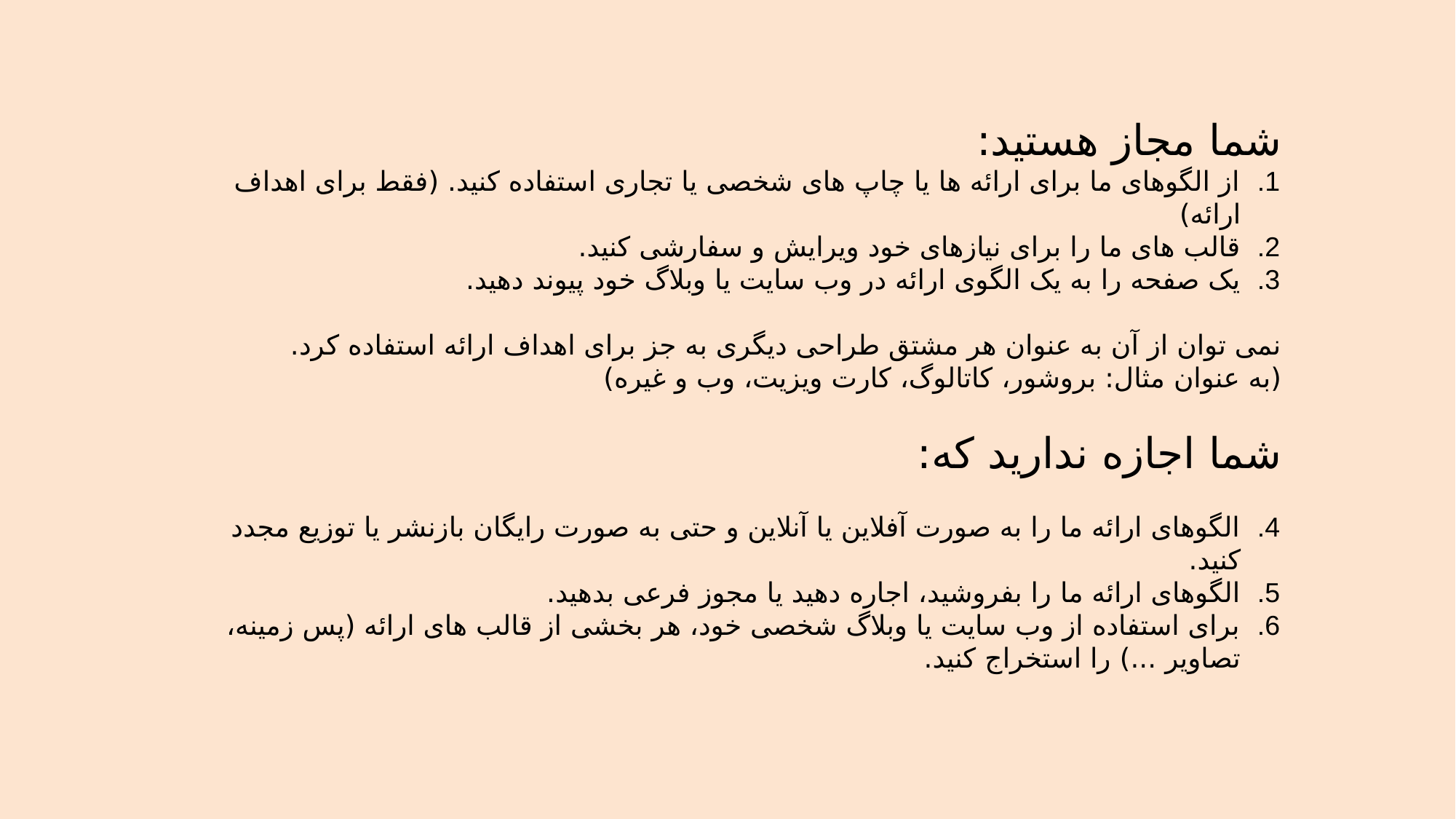

شما مجاز هستید:
از الگوهای ما برای ارائه ها یا چاپ های شخصی یا تجاری استفاده کنید. (فقط برای اهداف ارائه)
قالب های ما را برای نیازهای خود ویرایش و سفارشی کنید.
یک صفحه را به یک الگوی ارائه در وب سایت یا وبلاگ خود پیوند دهید.

نمی توان از آن به عنوان هر مشتق طراحی دیگری به جز برای اهداف ارائه استفاده کرد.
(به عنوان مثال: بروشور، کاتالوگ، کارت ویزیت، وب و غیره)

شما اجازه ندارید که:

الگوهای ارائه ما را به صورت آفلاین یا آنلاین و حتی به صورت رایگان بازنشر یا توزیع مجدد کنید.
الگوهای ارائه ما را بفروشید، اجاره دهید یا مجوز فرعی بدهید.
برای استفاده از وب سایت یا وبلاگ شخصی خود، هر بخشی از قالب های ارائه (پس زمینه، تصاویر ...) را استخراج کنید.